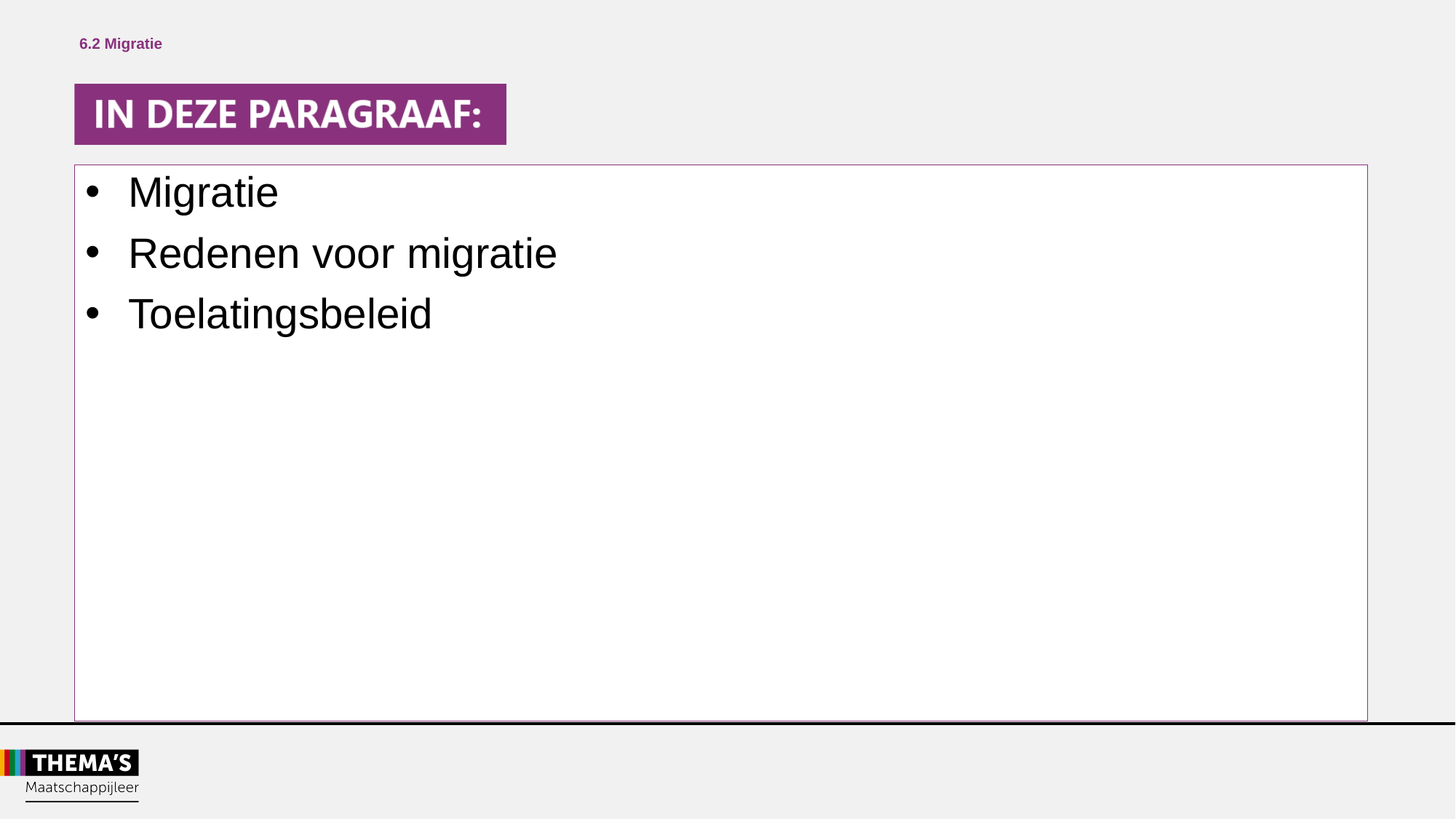

6.2 Migratie
Migratie
Redenen voor migratie
Toelatingsbeleid